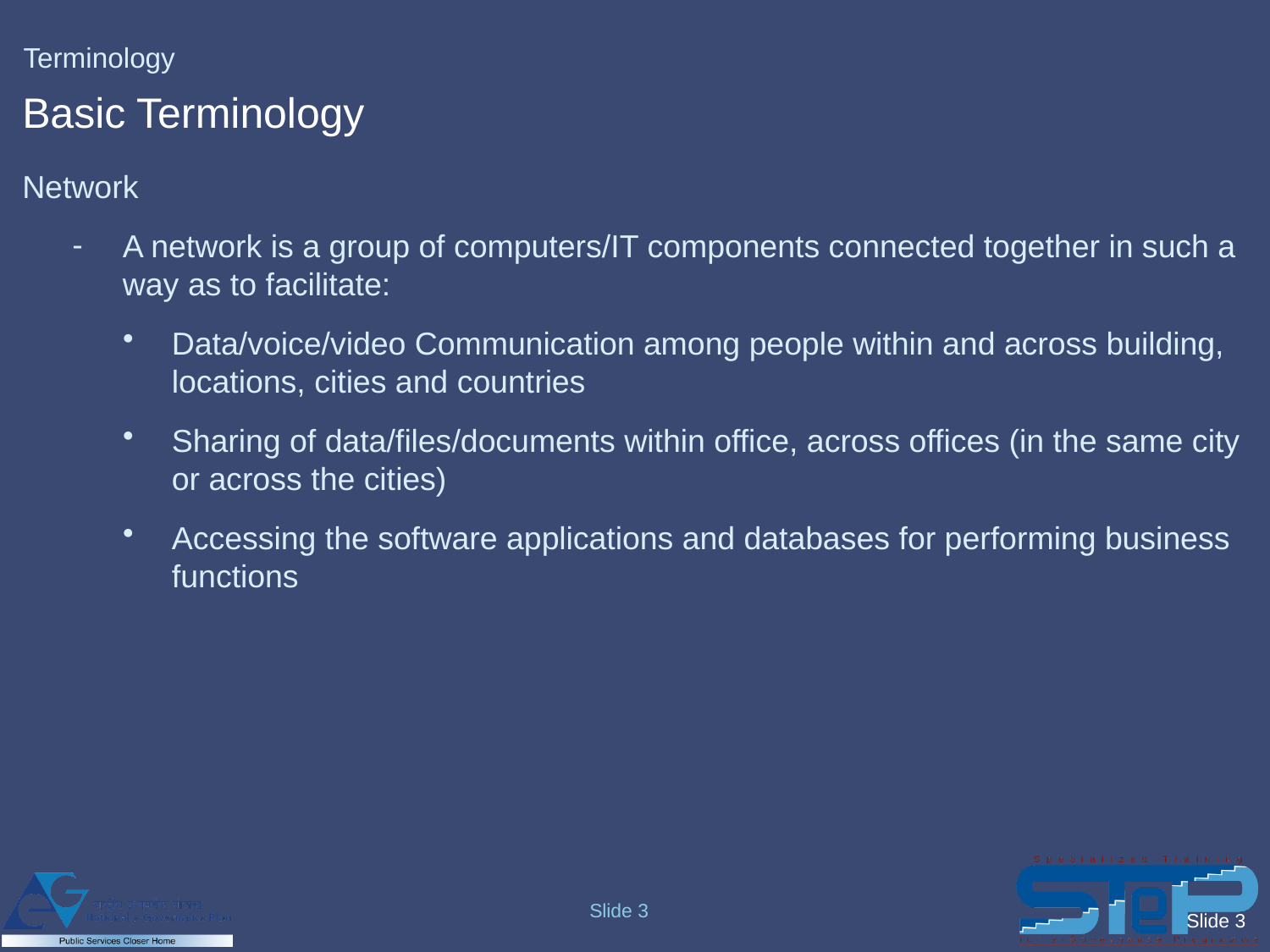

Terminology
# Basic Terminology
Network
A network is a group of computers/IT components connected together in such a way as to facilitate:
Data/voice/video Communication among people within and across building, locations, cities and countries
Sharing of data/files/documents within office, across offices (in the same city or across the cities)
Accessing the software applications and databases for performing business functions

Slide 3